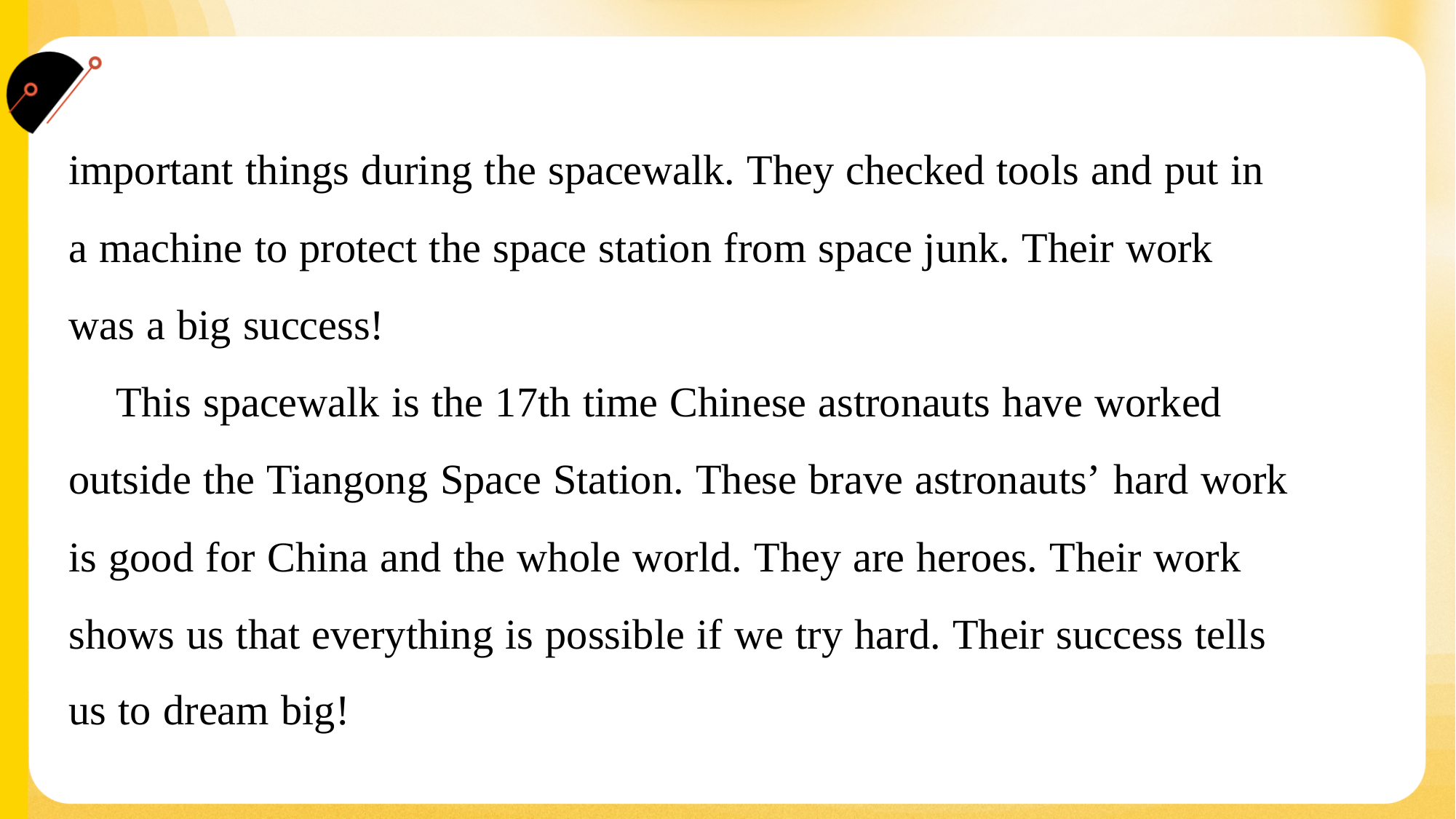

important things during the spacewalk. They checked tools and put in
a machine to protect the space station from space junk. Their work
was a big success!
    This spacewalk is the 17th time Chinese astronauts have worked
outside the Tiangong Space Station. These brave astronauts’ hard work
is good for China and the whole world. They are heroes. Their work
shows us that everything is possible if we try hard. Their success tells
us to dream big!#5